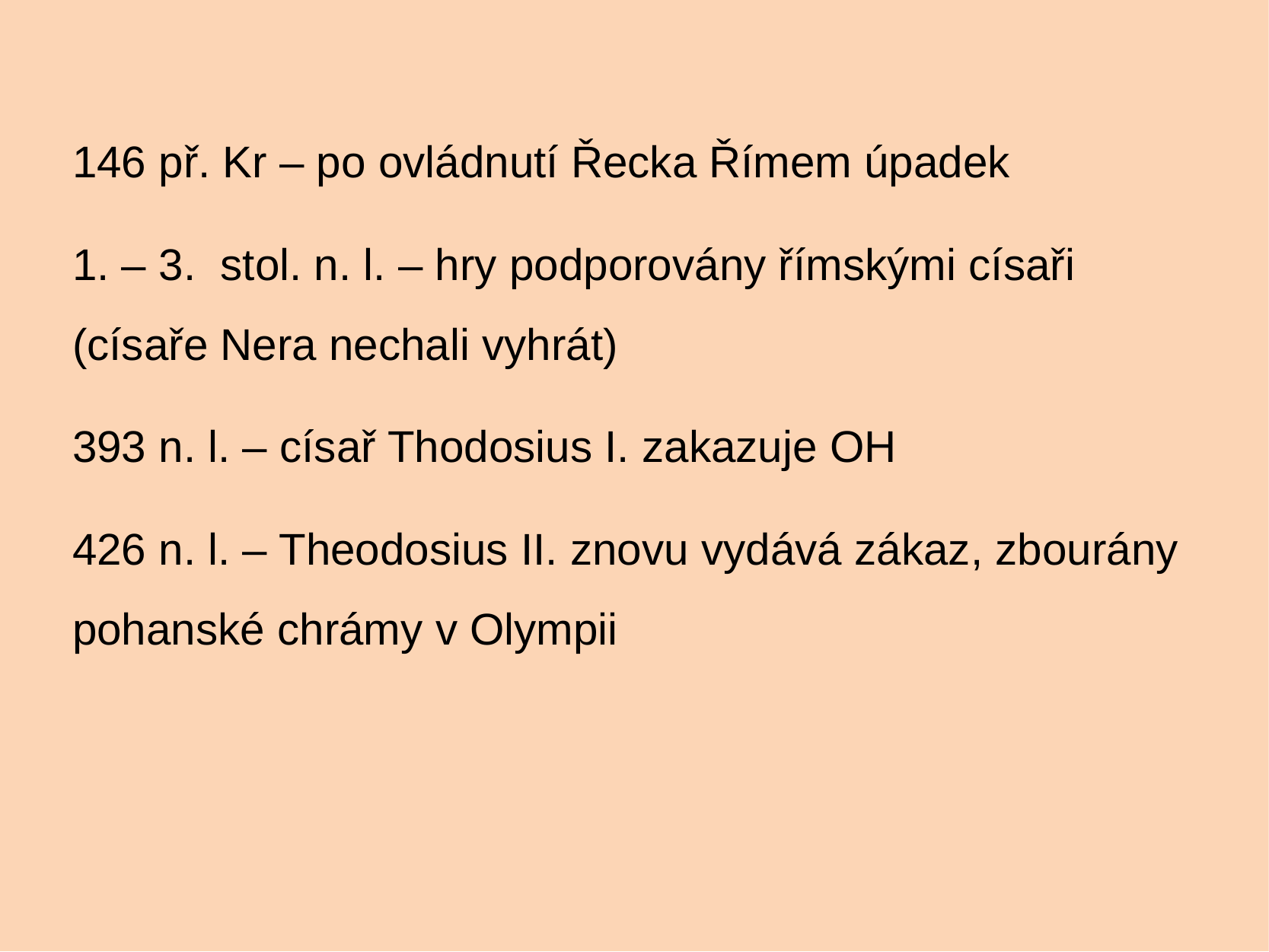

146 př. Kr – po ovládnutí Řecka Římem úpadek
1. – 3.  stol. n. l. – hry podporovány římskými císaři (císaře Nera nechali vyhrát)
393 n. l. – císař Thodosius I. zakazuje OH
426 n. l. – Theodosius II. znovu vydává zákaz, zbourány pohanské chrámy v Olympii